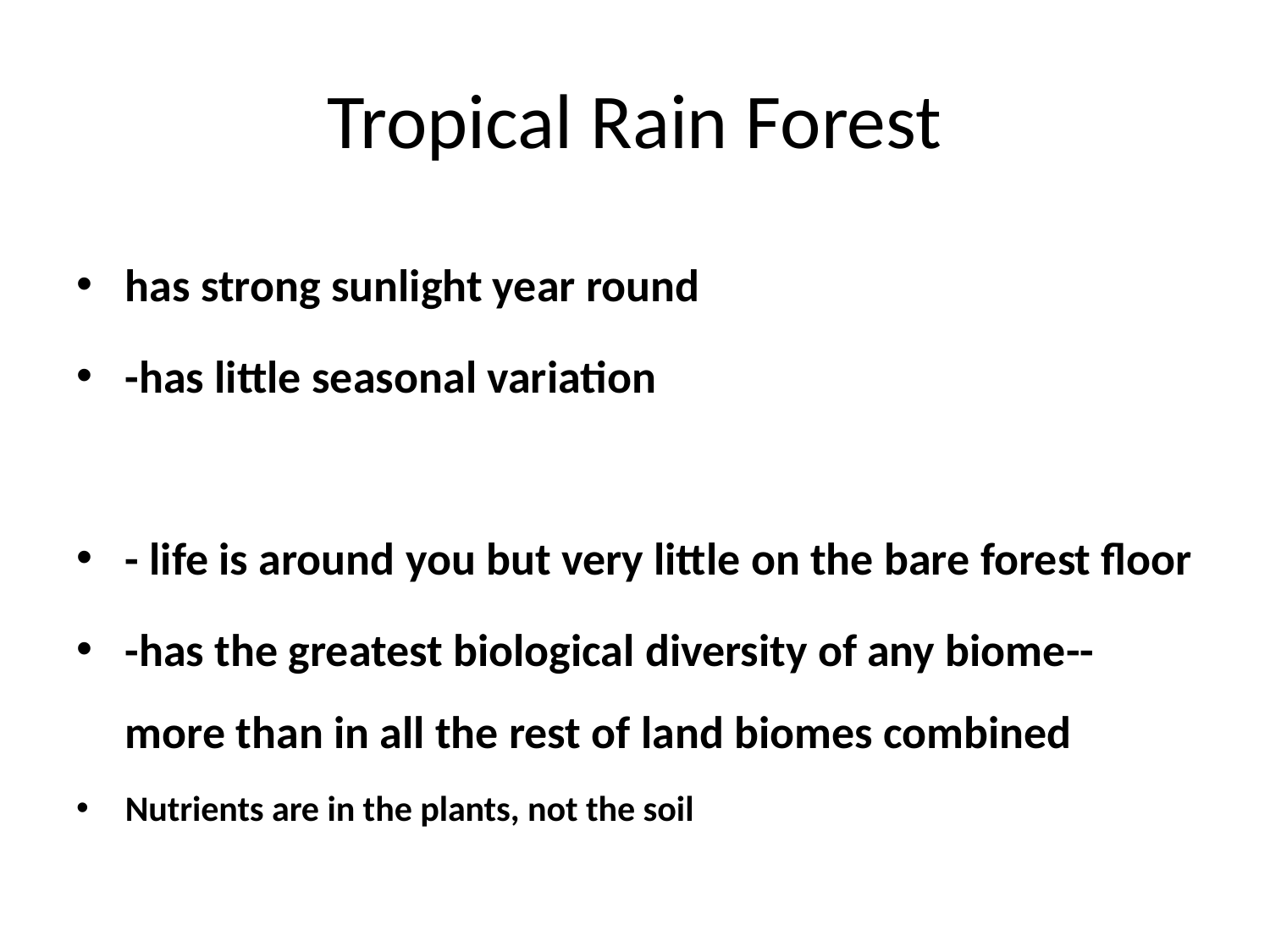

# Tropical Rain Forest
has strong sunlight year round
-has little seasonal variation

- life is around you but very little on the bare forest floor
-has the greatest biological diversity of any biome--more than in all the rest of land biomes combined
Nutrients are in the plants, not the soil